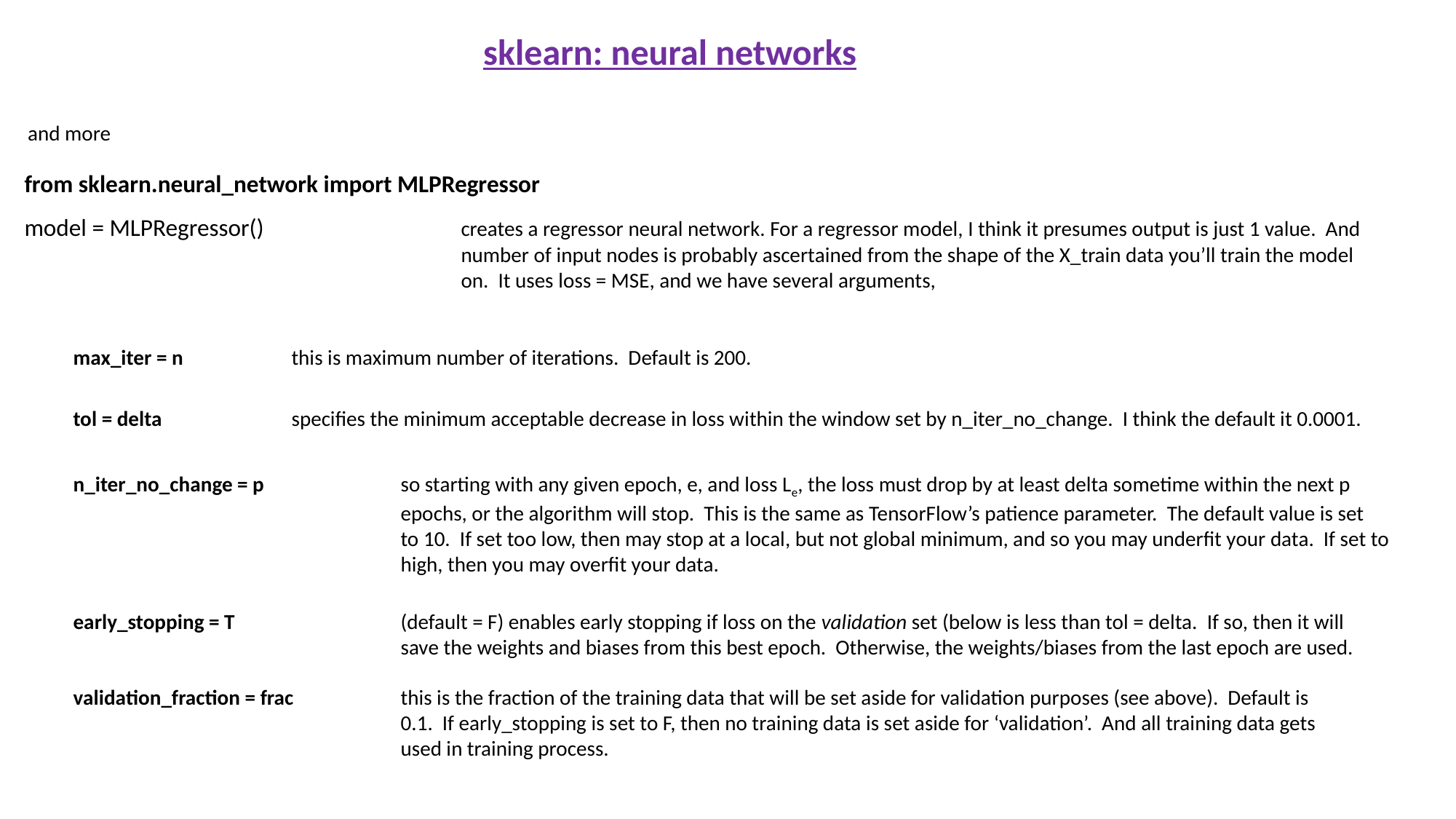

sklearn: neural networks
and more
from sklearn.neural_network import MLPRegressor
model = MLPRegressor()		creates a regressor neural network. For a regressor model, I think it presumes output is just 1 value.  And
				number of input nodes is probably ascertained from the shape of the X_train data you’ll train the model
				on.  It uses loss = MSE, and we have several arguments,
max_iter = n	this is maximum number of iterations.  Default is 200.
tol = delta		specifies the minimum acceptable decrease in loss within the window set by n_iter_no_change.  I think the default it 0.0001.
n_iter_no_change = p		so starting with any given epoch, e, and loss Le, the loss must drop by at least delta sometime within the next p
			epochs, or the algorithm will stop.  This is the same as TensorFlow’s patience parameter.  The default value is set
			to 10.  If set too low, then may stop at a local, but not global minimum, and so you may underfit your data.  If set to
			high, then you may overfit your data.
early_stopping = T		(default = F) enables early stopping if loss on the validation set (below is less than tol = delta.  If so, then it will
			save the weights and biases from this best epoch.  Otherwise, the weights/biases from the last epoch are used.
validation_fraction = frac	this is the fraction of the training data that will be set aside for validation purposes (see above).  Default is
			0.1.  If early_stopping is set to F, then no training data is set aside for ‘validation’.  And all training data gets
			used in training process.